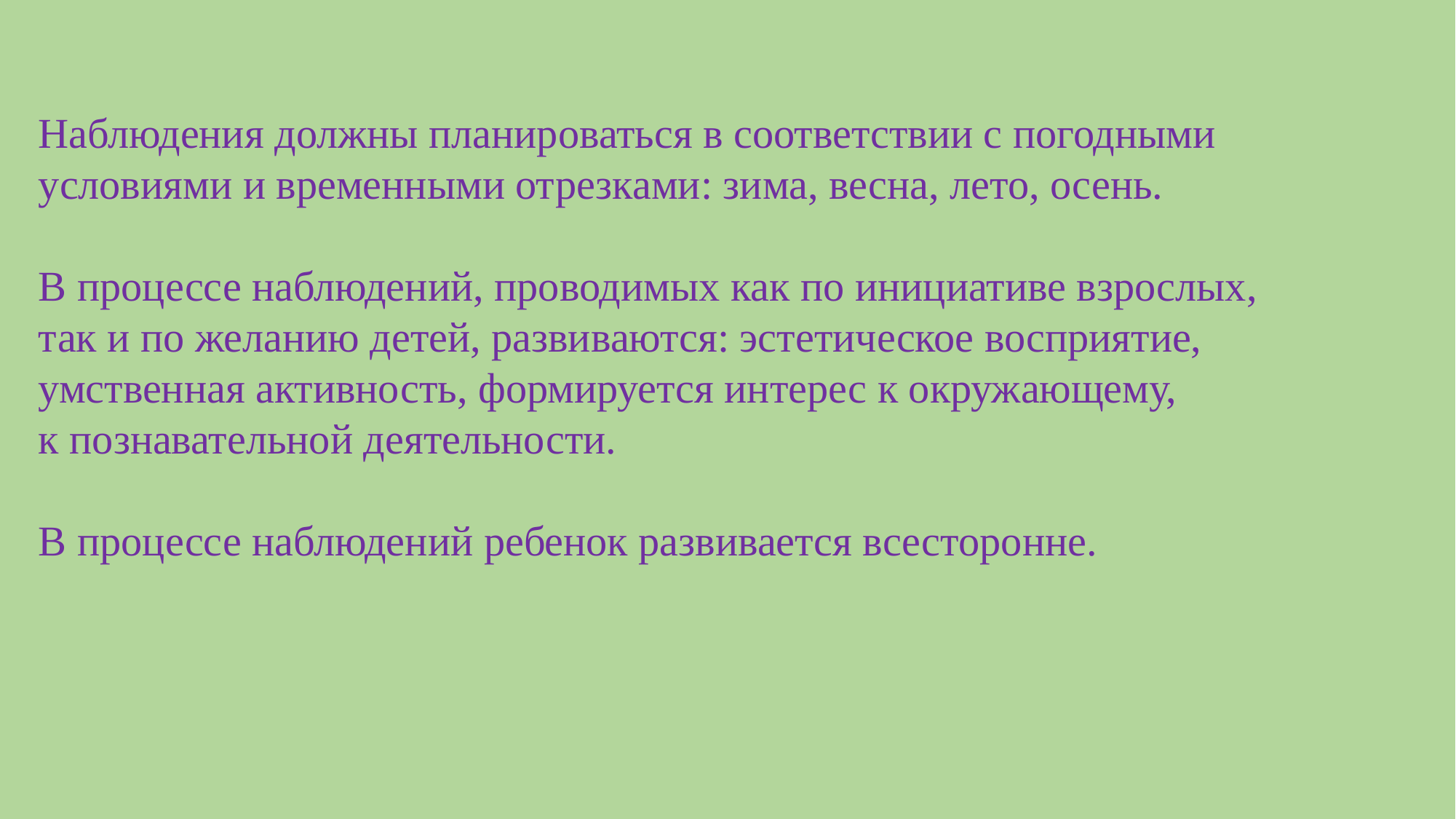

Наблюдения должны планироваться в соответствии с погодными
условиями и временными отрезками: зима, весна, лето, осень.

В процессе наблюдений, проводимых как по инициативе взрослых,
так и по желанию детей, развиваются: эстетическое восприятие,
умственная активность, формируется интерес к окружающему,
к познавательной деятельности.

В процессе наблюдений ребенок развивается всесторонне.